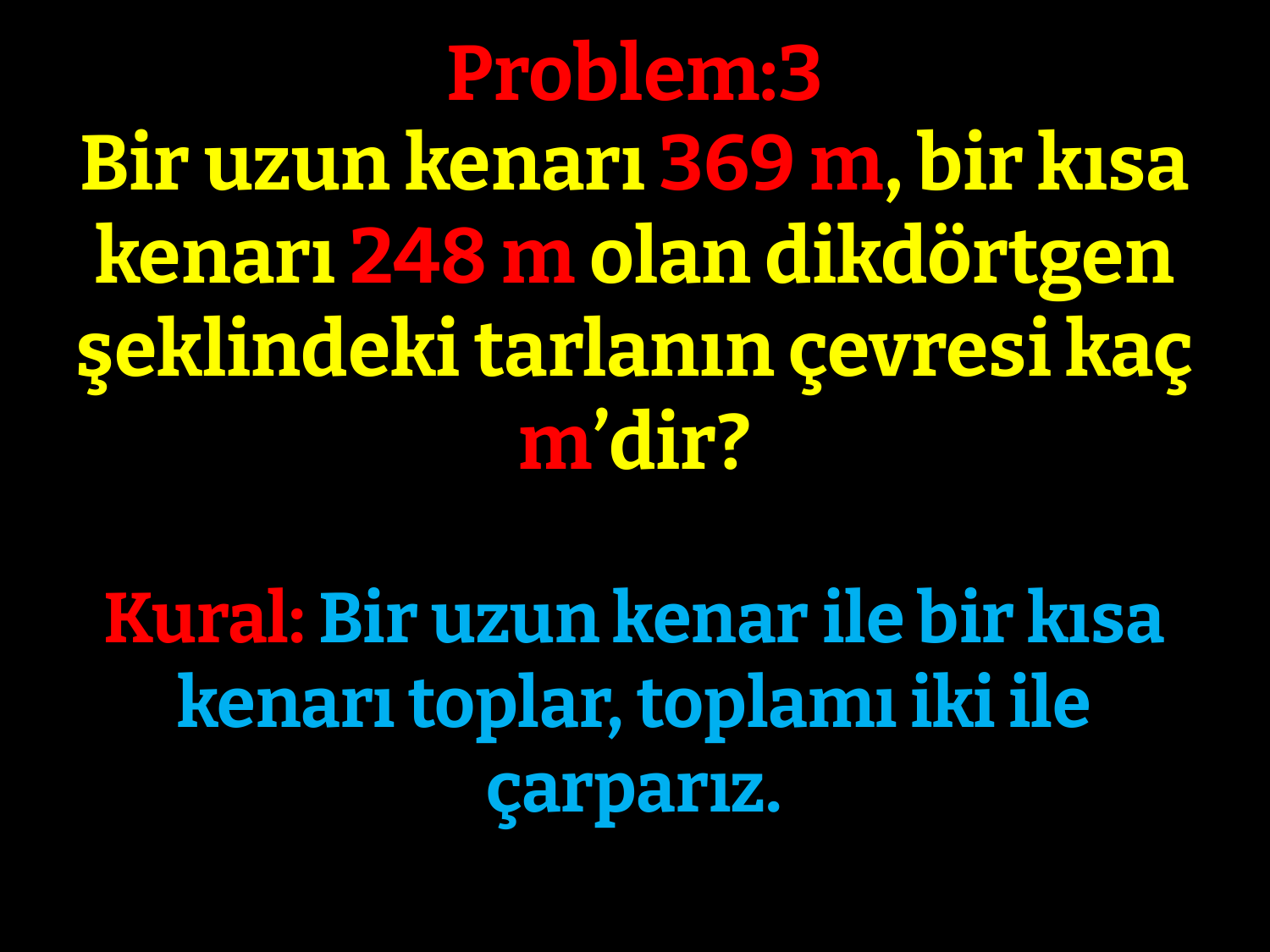

Problem:3
Bir uzun kenarı 369 m, bir kısa kenarı 248 m olan dikdörtgen şeklindeki tarlanın çevresi kaç m’dir?
#
Kural: Bir uzun kenar ile bir kısa kenarı toplar, toplamı iki ile çarparız.